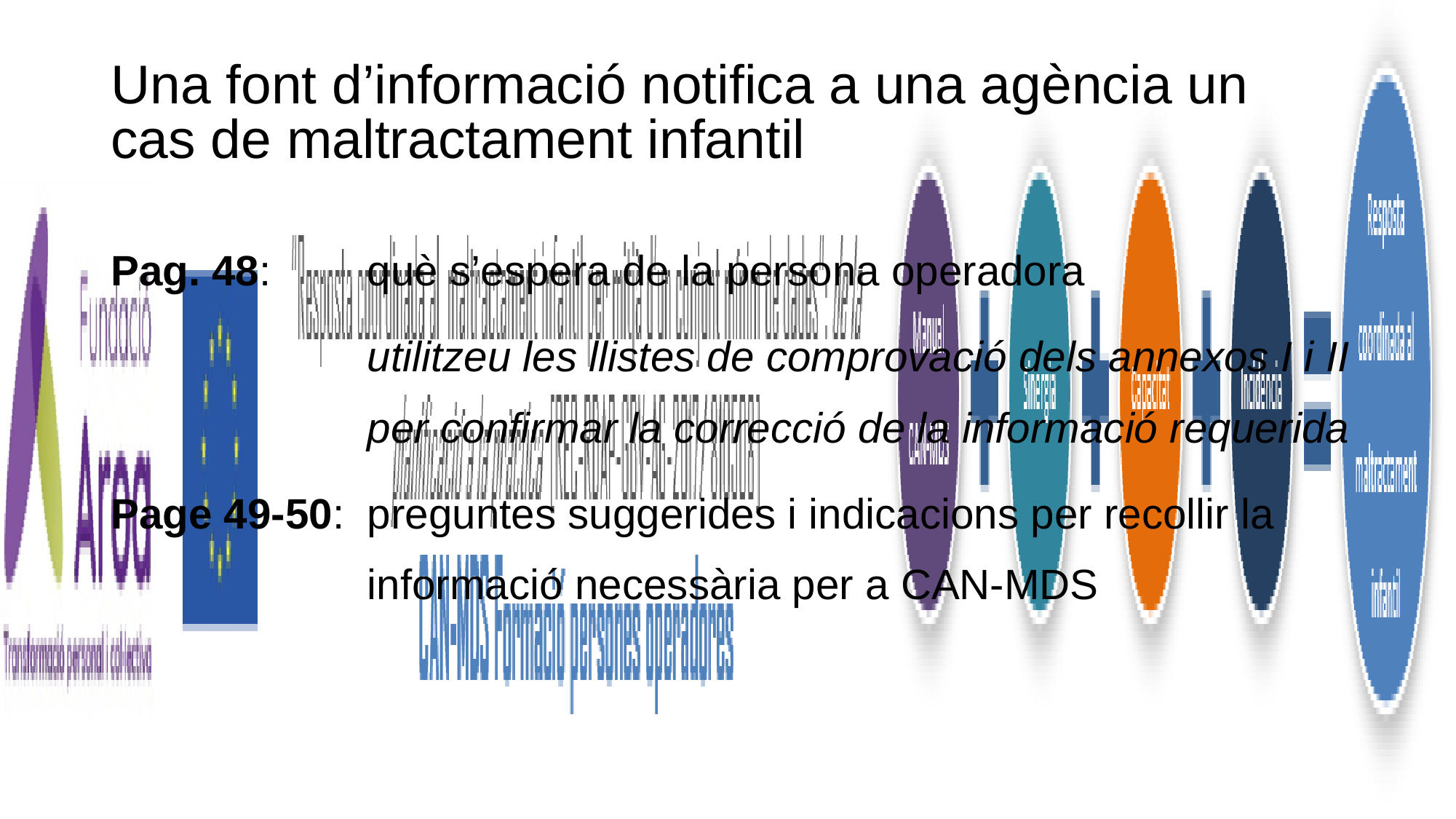

# Una font d’informació notifica a una agència un cas de maltractament infantil
Pag. 48: 	què s’espera de la persona operadora
	utilitzeu les llistes de comprovació dels annexos I i II per confirmar la correcció de la informació requerida
Page 49-50: 	preguntes suggerides i indicacions per recollir la informació necessària per a CAN-MDS